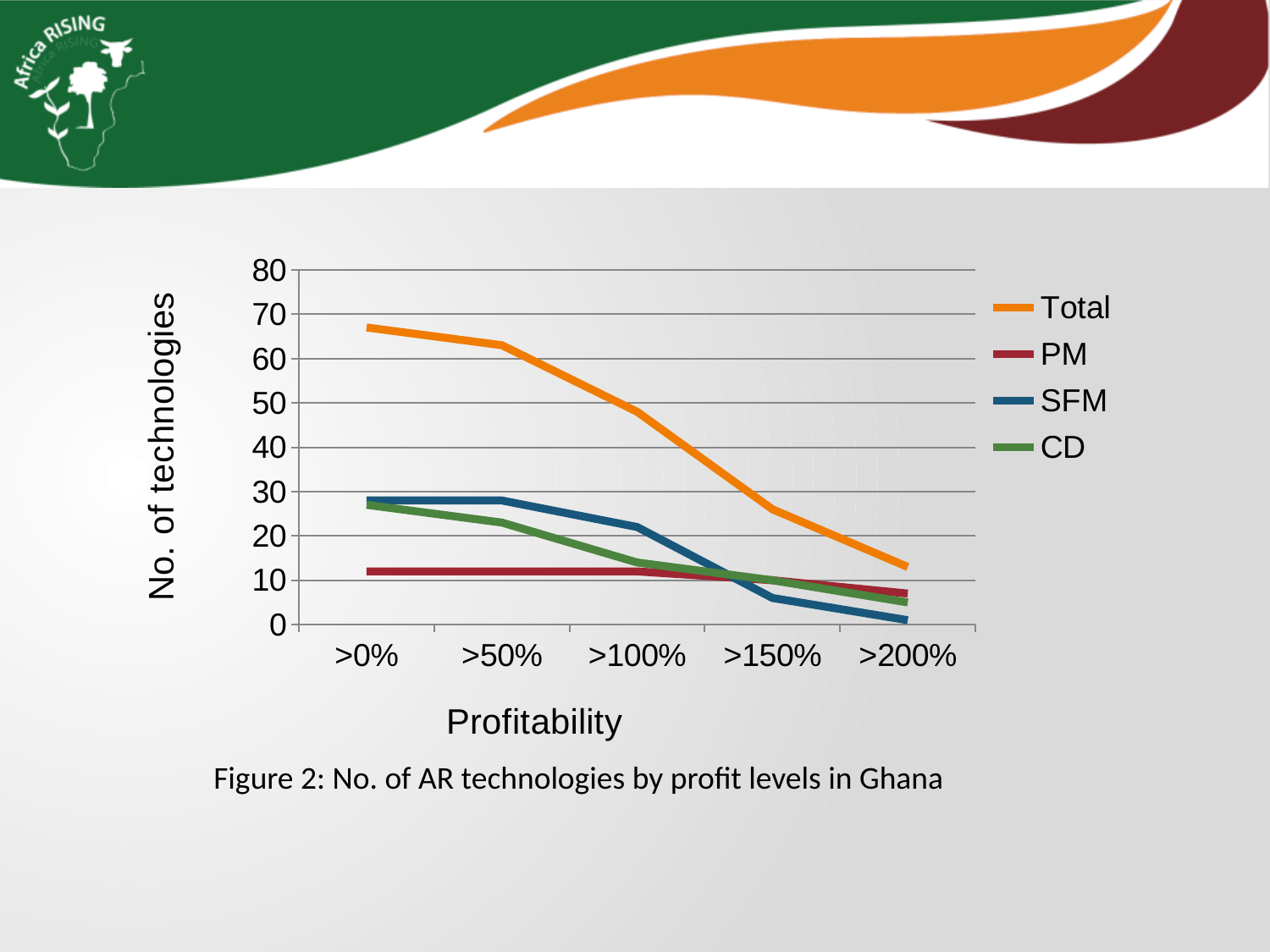

### Chart

| Category | Total | PM | SFM | CD |
|---|---|---|---|---|
| >0% | 67.0 | 12.0 | 28.0 | 27.0 |
| >50% | 63.0 | 12.0 | 28.0 | 23.0 |
| >100% | 48.0 | 12.0 | 22.0 | 14.0 |
| >150% | 26.0 | 10.0 | 6.0 | 10.0 |
| >200% | 13.0 | 7.0 | 1.0 | 5.0 |
Figure 2: No. of AR technologies by profit levels in Ghana